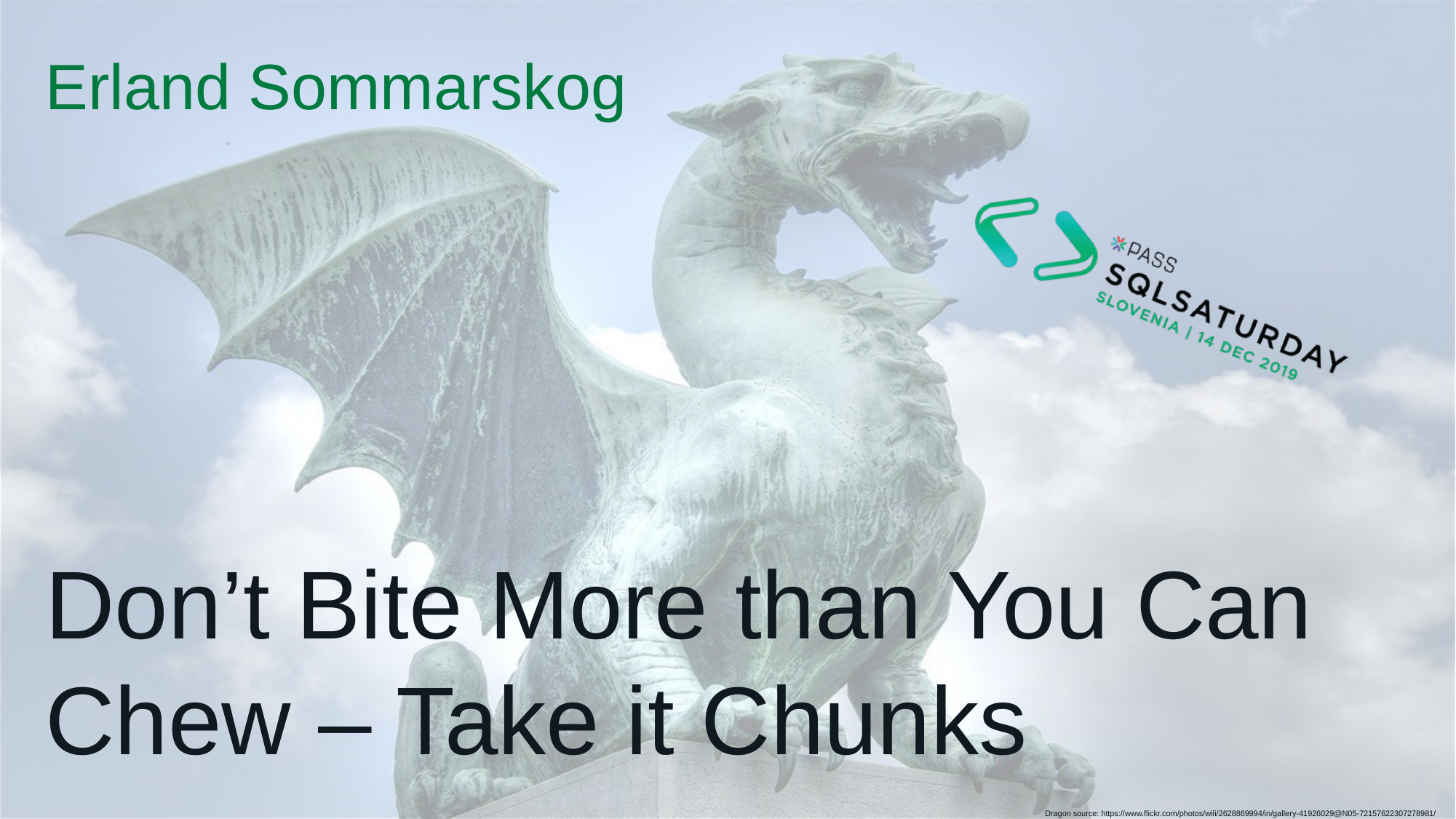

Erland Sommarskog
# Don’t Bite More than You Can Chew – Take it Chunks